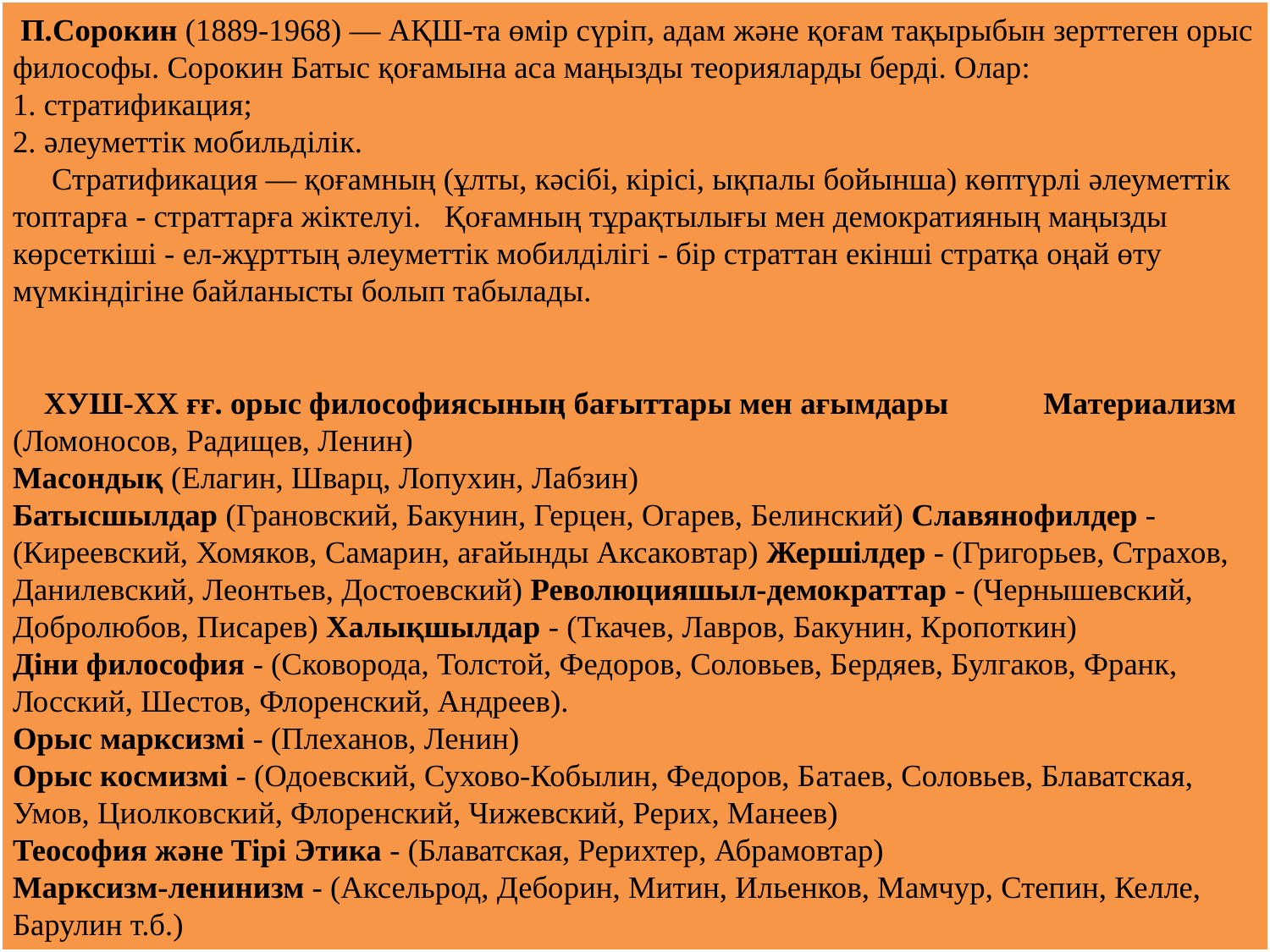

# П.Сорокин (1889-1968) — АҚШ-та өмір сүріп, адам және қоғам тақырыбын зерттеген орыс философы. Сорокин Батыс қоғамына аса маңызды теорияларды берді. Олар: 1. стратификация; 2. әлеуметтік мобильділік. Стратификация — қоғамның (ұлты, кәсібі, кірісі, ықпалы бойынша) көптүрлі әлеуметтік топтарға - страттарға жіктелуі.   Қоғамның тұрақтылығы мен демократияның маңызды көрсеткіші - ел-жұрттың әлеуметтік мобилділігі - бір страттан екінші стратқа оңай өту мүмкіндігіне байланысты болып табылады.     ХУШ-ХХ ғғ. орыс философиясының бағыттары мен ағымдары            Материализм (Ломоносов, Радищев, Ленин) Масондық (Елагин, Шварц, Лопухин, Лабзин) Батысшылдар (Грановский, Бакунин, Герцен, Огарев, Белинский) Славянофилдер - (Киреевский, Хомяков, Самарин, ағайынды Аксаковтар) Жершілдер - (Григорьев, Страхов, Данилевский, Леонтьев, Достоевский) Революцияшыл-демократтар - (Чернышевский, Добролюбов, Писарев) Халықшылдар - (Ткачев, Лавров, Бакунин, Кропоткин) Діни философия - (Сковорода, Толстой, Федоров, Соловьев, Бердяев, Булгаков, Франк, Лосский, Шестов, Флоренский, Андреев). Орыс марксизмі - (Плеханов, Ленин) Орыс космизмі - (Одоевский, Сухово-Кобылин, Федоров, Батаев, Соловьев, Блаватская, Умов, Циолковский, Флоренский, Чижевский, Рерих, Манеев) Теософия және Тірі Этика - (Блаватская, Рерихтер, Абрамовтар) Марксизм-ленинизм - (Аксельрод, Деборин, Митин, Ильенков, Мамчур, Степин, Келле, Барулин т.б.)